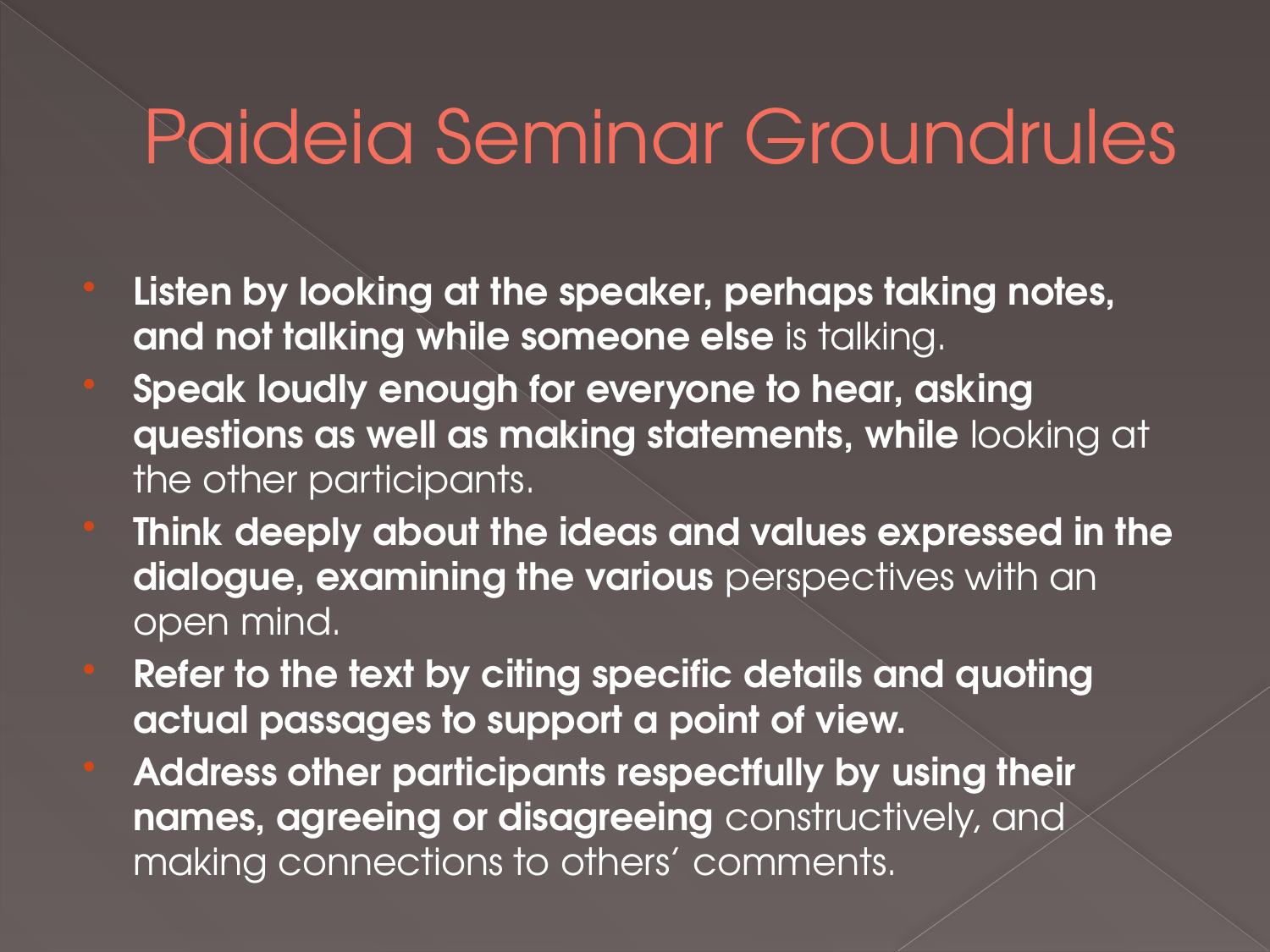

# Paideia Seminar Groundrules
Listen by looking at the speaker, perhaps taking notes, and not talking while someone else is talking.
Speak loudly enough for everyone to hear, asking questions as well as making statements, while looking at the other participants.
Think deeply about the ideas and values expressed in the dialogue, examining the various perspectives with an open mind.
Refer to the text by citing specific details and quoting actual passages to support a point of view.
Address other participants respectfully by using their names, agreeing or disagreeing constructively, and making connections to others’ comments.